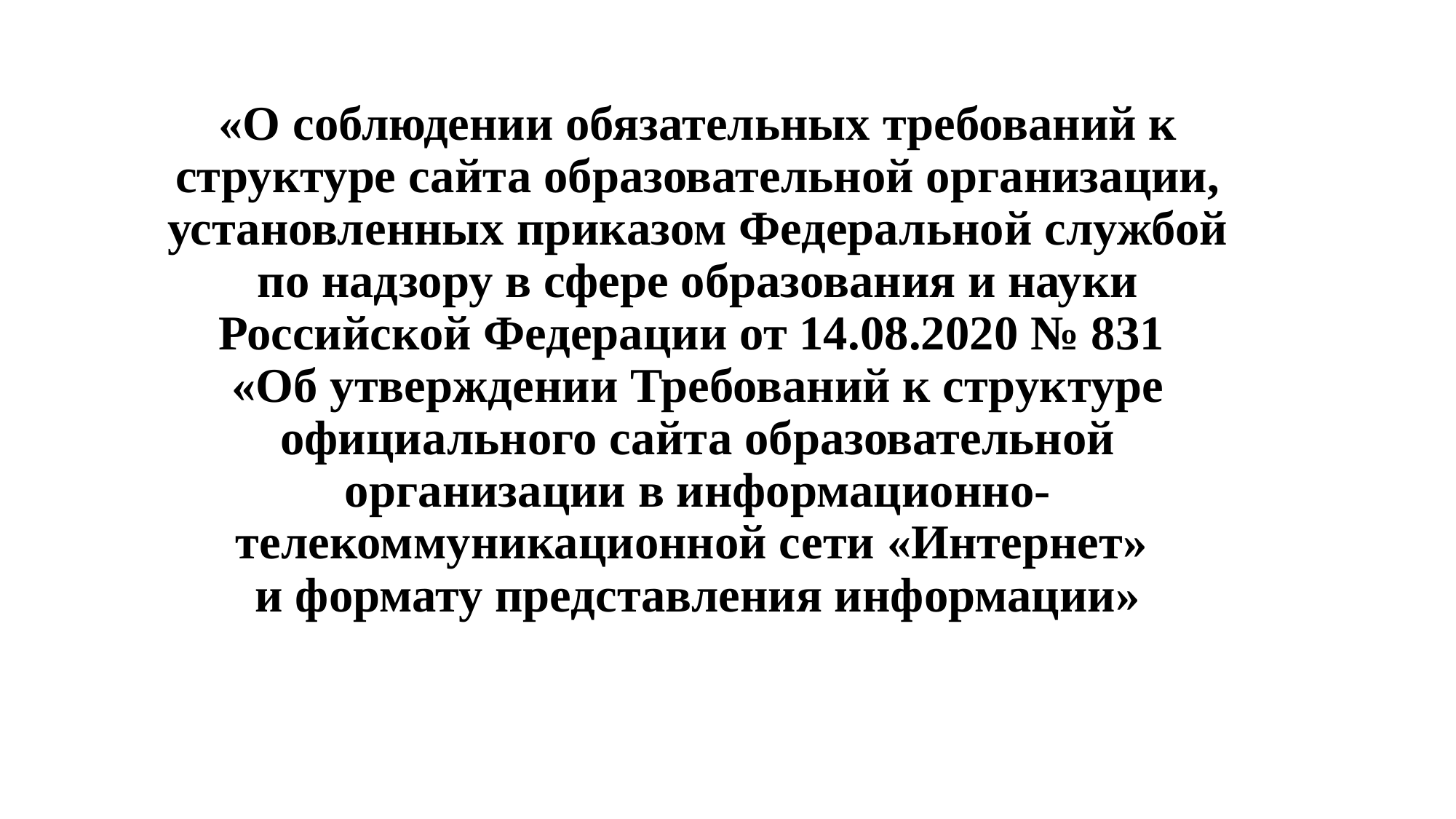

«О соблюдении обязательных требований к структуре сайта образовательной организации, установленных приказом Федеральной службой по надзору в сфере образования и науки Российской Федерации от 14.08.2020 № 831
«Об утверждении Требований к структуре официального сайта образовательной организации в информационно-телекоммуникационной сети «Интернет»
и формату представления информации»